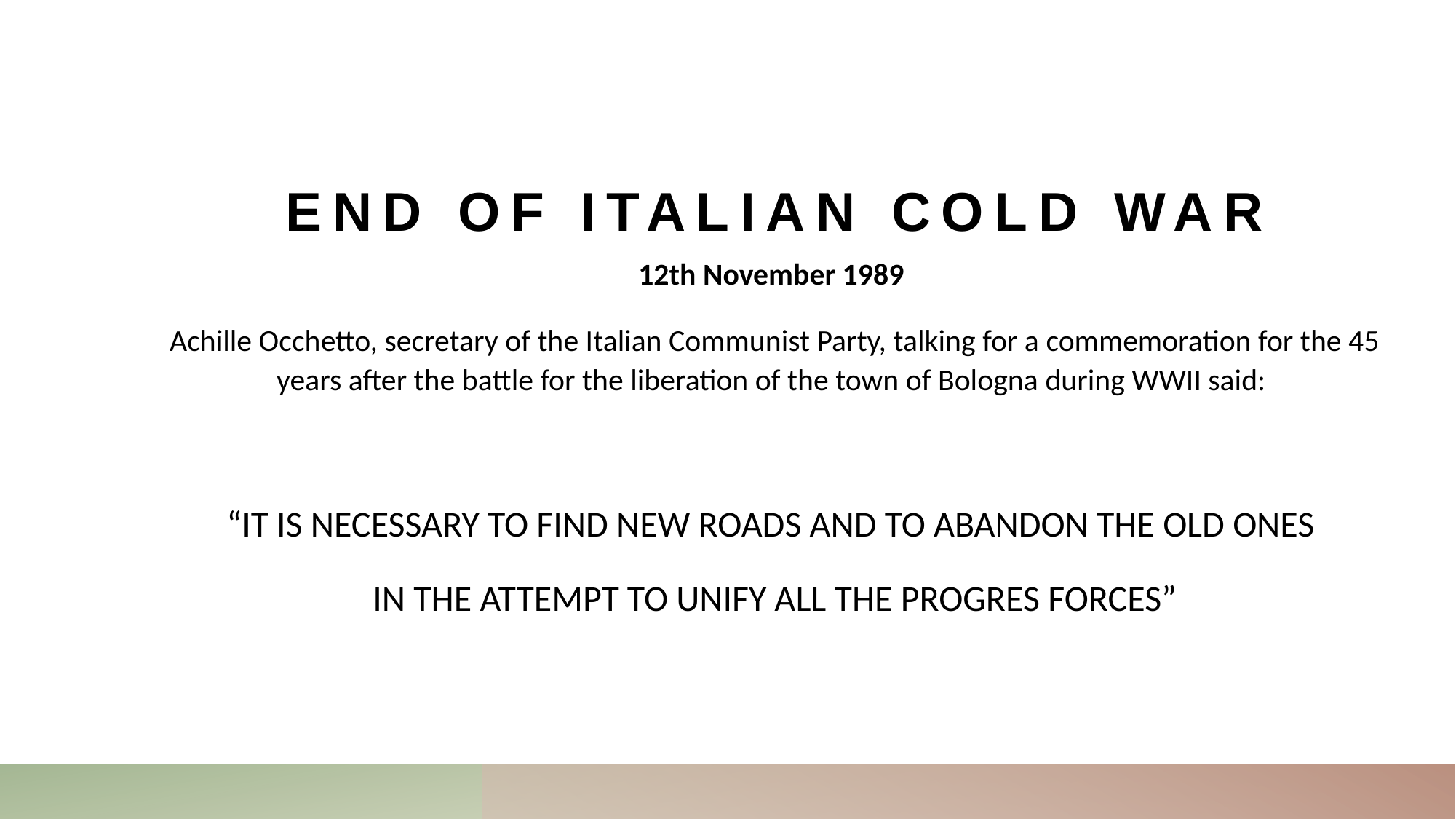

# END OF ITALIAN COLD WAR
12th November 1989
Achille Occhetto, secretary of the Italian Communist Party, talking for a commemoration for the 45 years after the battle for the liberation of the town of Bologna during WWII said:

“IT IS NECESSARY TO FIND NEW ROADS AND TO ABANDON THE OLD ONES
IN THE ATTEMPT TO UNIFY ALL THE PROGRES FORCES”